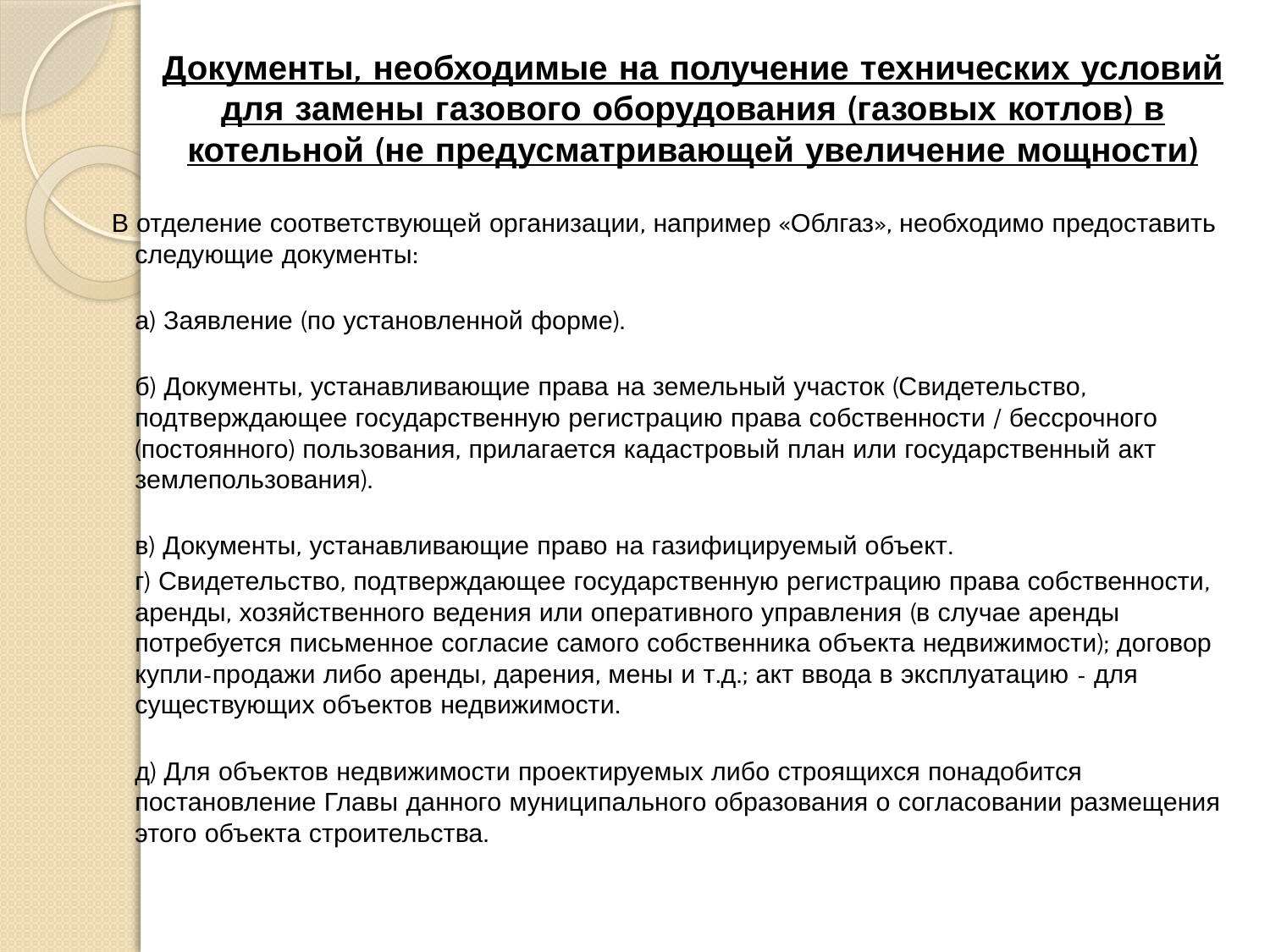

Документы, необходимые на получение технических условий для замены газового оборудования (газовых котлов) в котельной (не предусматривающей увеличение мощности)

В отделение соответствующей организации, например «Облгаз», необходимо предоставить следующие документы:
а) Заявление (по установленной форме).
б) Документы, устанавливающие права на земельный участок (Свидетельство, подтверждающее государственную регистрацию права собственности / бессрочного (постоянного) пользования, прилагается кадастровый план или государственный акт землепользования).
в) Документы, устанавливающие право на газифицируемый объект.
	г) Свидетельство, подтверждающее государственную регистрацию права собственности, аренды, хозяйственного ведения или оперативного управления (в случае аренды потребуется письменное согласие самого собственника объекта недвижимости); договор купли-продажи либо аренды, дарения, мены и т.д.; акт ввода в эксплуатацию - для существующих объектов недвижимости.
д) Для объектов недвижимости проектируемых либо строящихся понадобится постановление Главы данного муниципального образования о согласовании размещения этого объекта строительства.